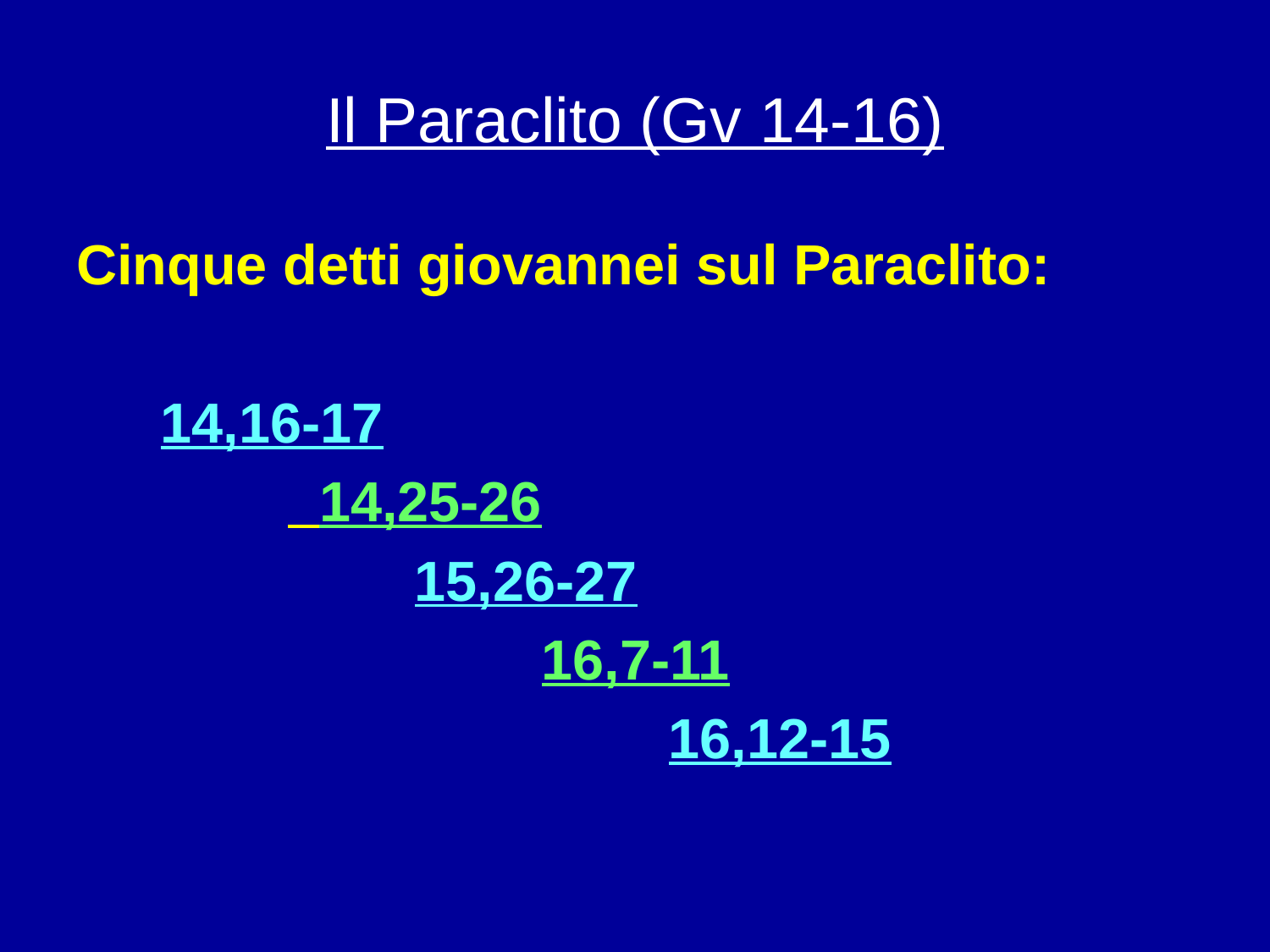

# Il Paraclito (Gv 14-16)
Cinque detti giovannei sul Paraclito:

	14,16-17
		  14,25-26
			15,26-27
				16,7-11
					16,12-15